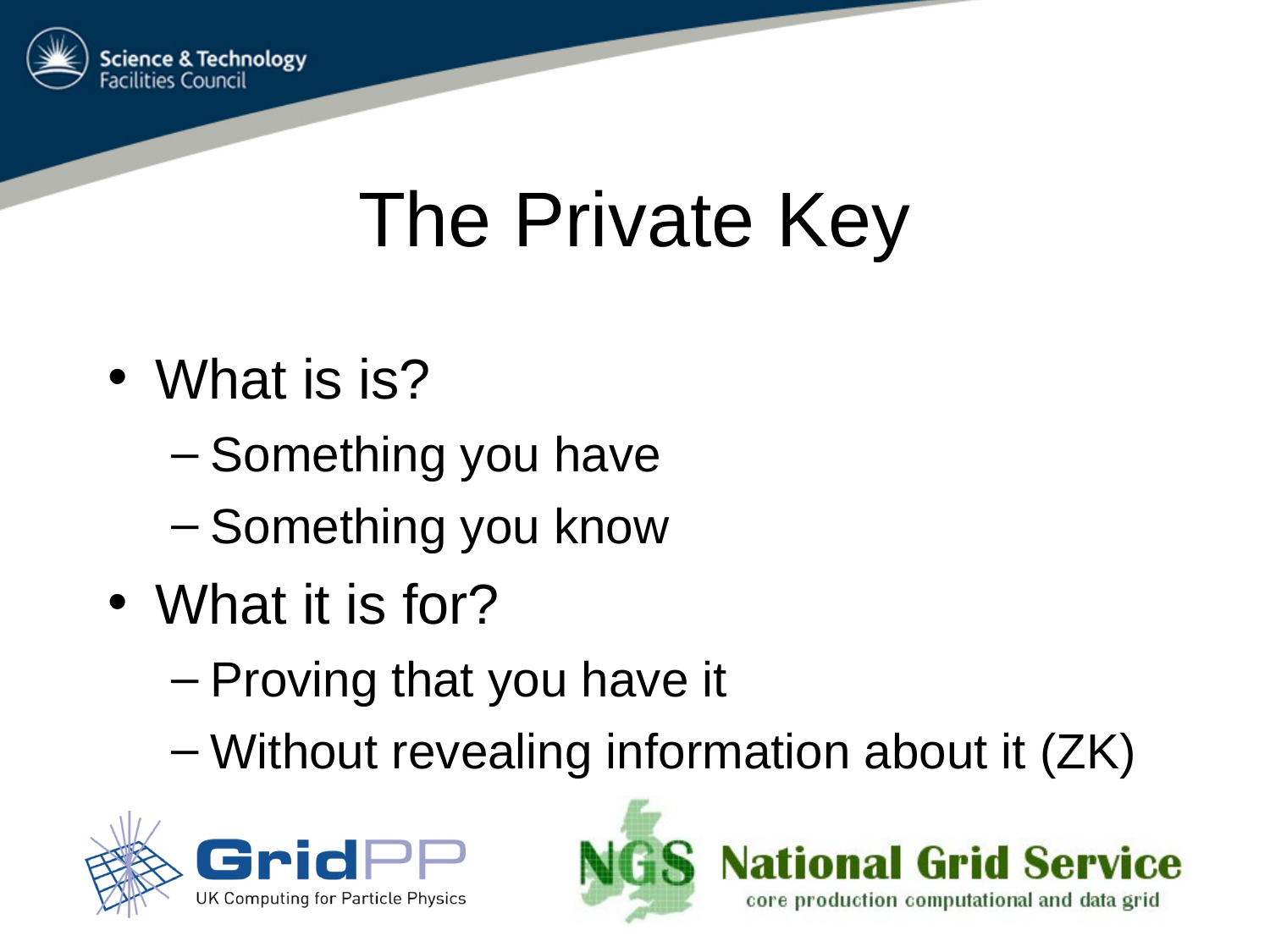

# The Private Key
What is is?
Something you have
Something you know
What it is for?
Proving that you have it
Without revealing information about it (ZK)